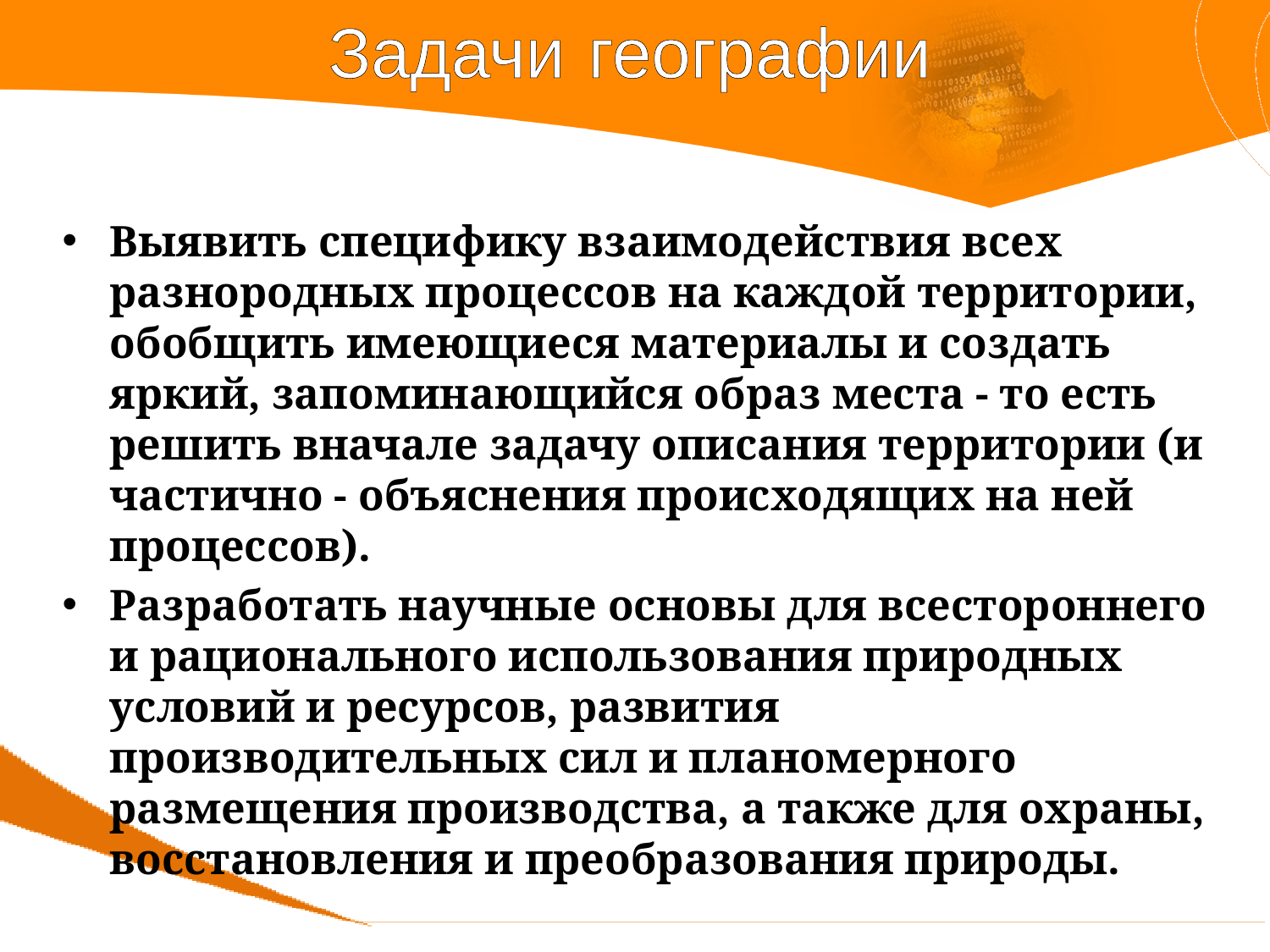

# Задачи географии
Выявить специфику взаимодействия всех разнородных процессов на каждой территории, обобщить имеющиеся материалы и создать яркий, запоминающийся образ места - то есть решить вначале задачу описания территории (и частично - объяснения происходящих на ней процессов).
Разработать научные основы для всестороннего и рационального использования природных условий и ресурсов, развития производительных сил и планомерного размещения производства, а также для охраны, восстановления и преобразования природы.